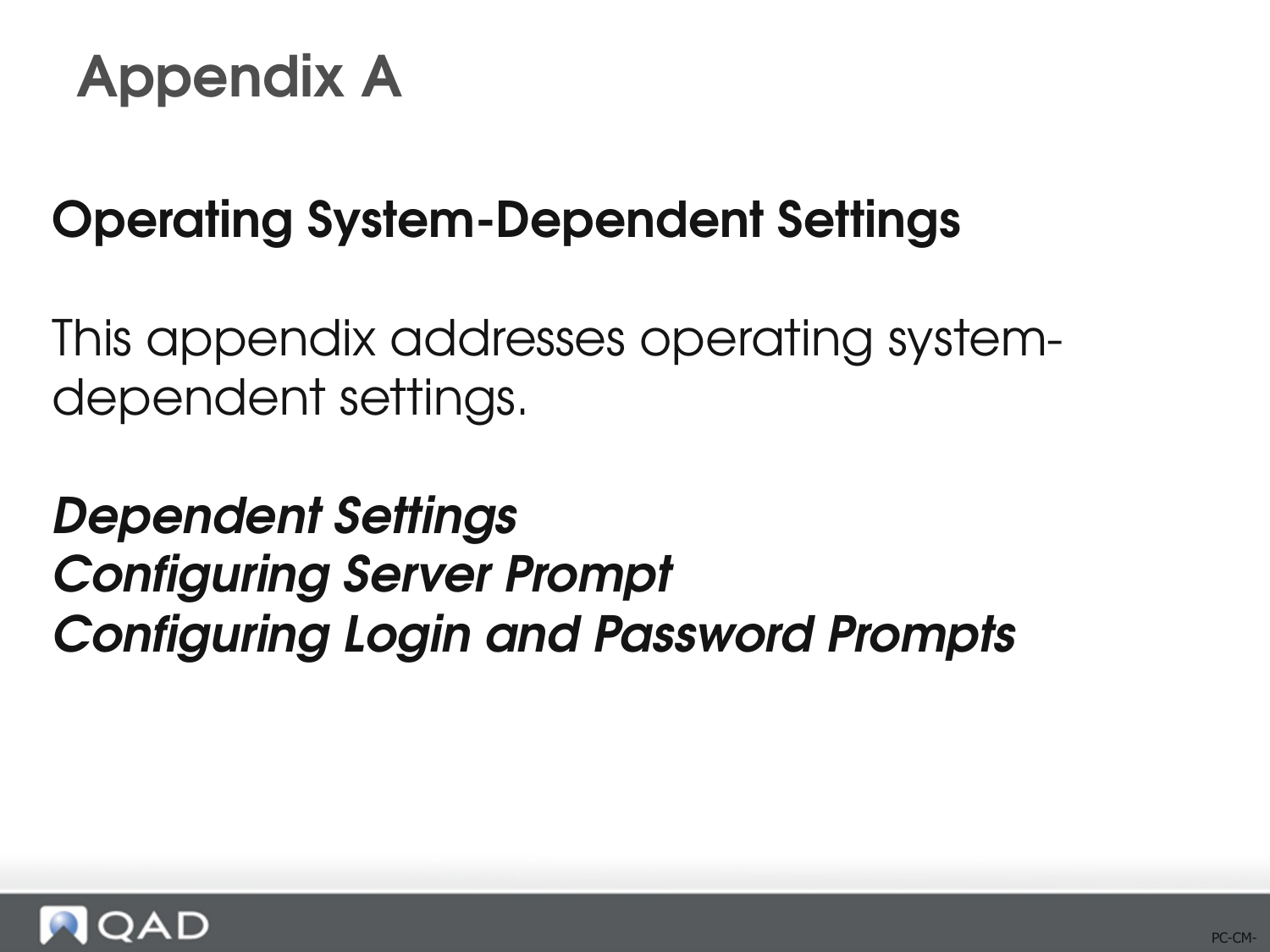

# Appendix A
Operating System-Dependent Settings

This appendix addresses operating system-dependent settings.

Dependent Settings
Configuring Server Prompt
Configuring Login and Password Prompts
PC-CM-